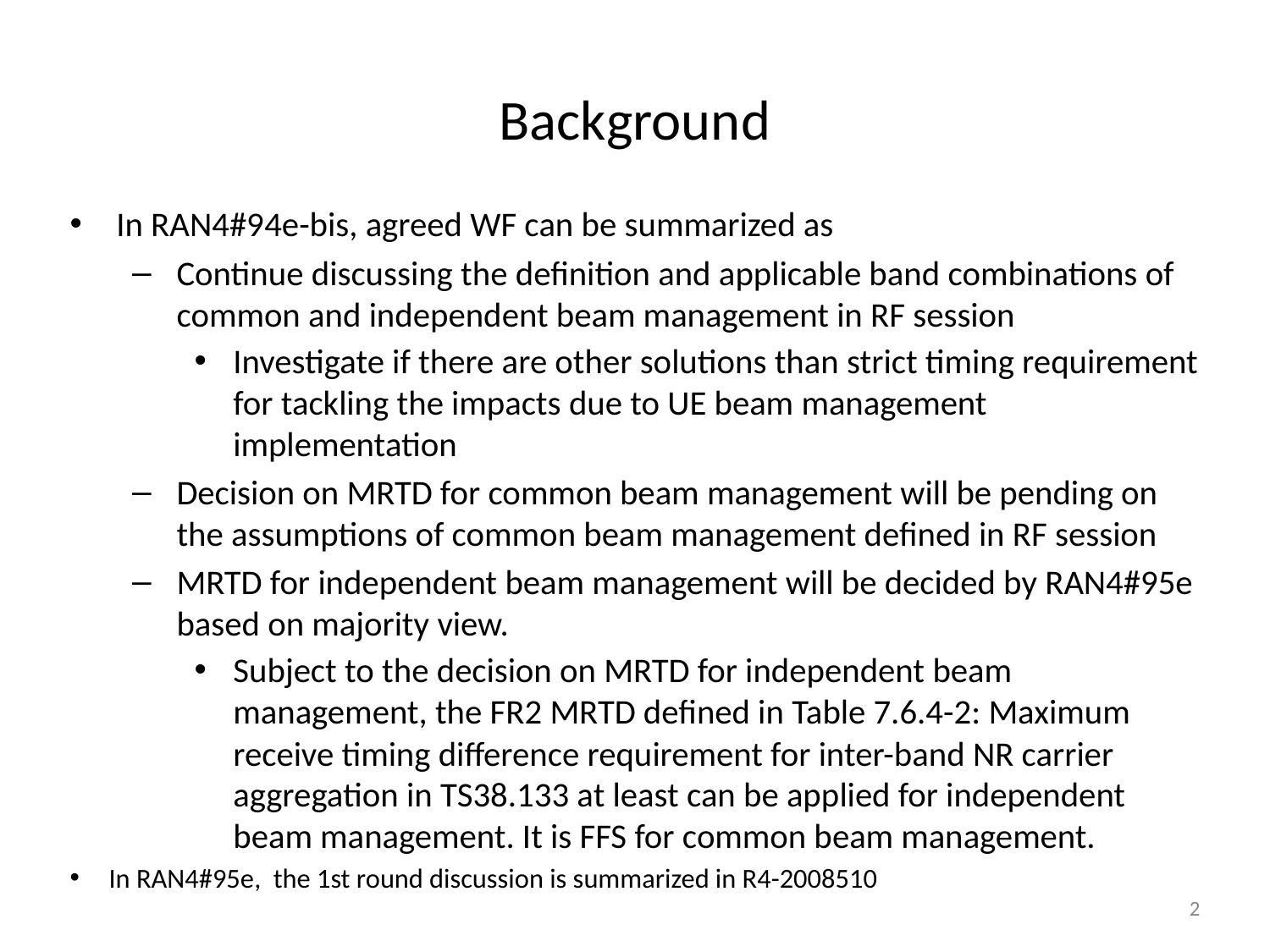

# Background
In RAN4#94e-bis, agreed WF can be summarized as
Continue discussing the definition and applicable band combinations of common and independent beam management in RF session
Investigate if there are other solutions than strict timing requirement for tackling the impacts due to UE beam management implementation
Decision on MRTD for common beam management will be pending on the assumptions of common beam management defined in RF session
MRTD for independent beam management will be decided by RAN4#95e based on majority view.
Subject to the decision on MRTD for independent beam management, the FR2 MRTD defined in Table 7.6.4-2: Maximum receive timing difference requirement for inter-band NR carrier aggregation in TS38.133 at least can be applied for independent beam management. It is FFS for common beam management.
In RAN4#95e,  the 1st round discussion is summarized in R4-2008510
2